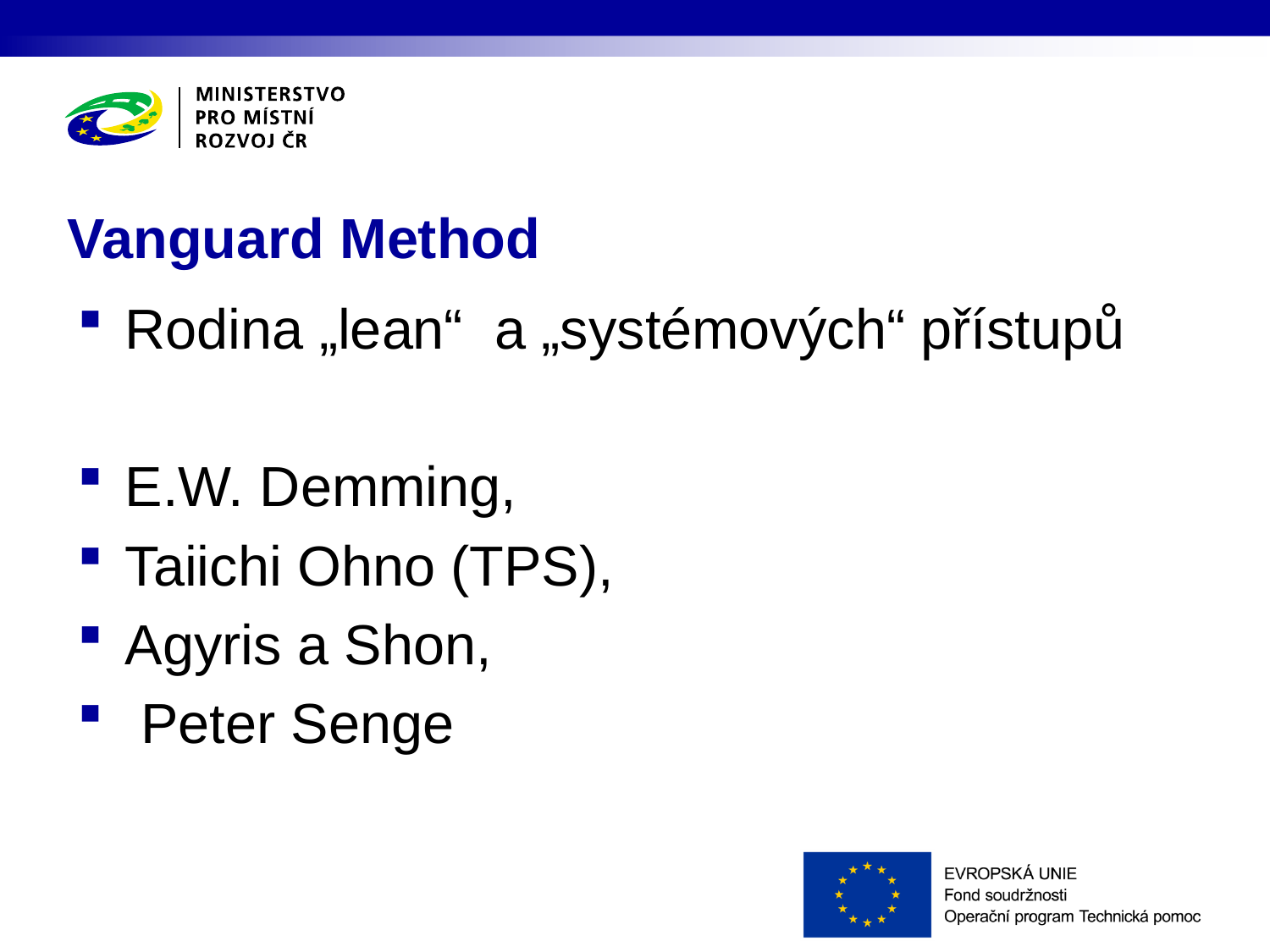

# Vanguard Method
Rodina „lean“  a „systémových“ přístupů

E.W. Demming,
Taiichi Ohno (TPS),
Agyris a Shon,
 Peter Senge